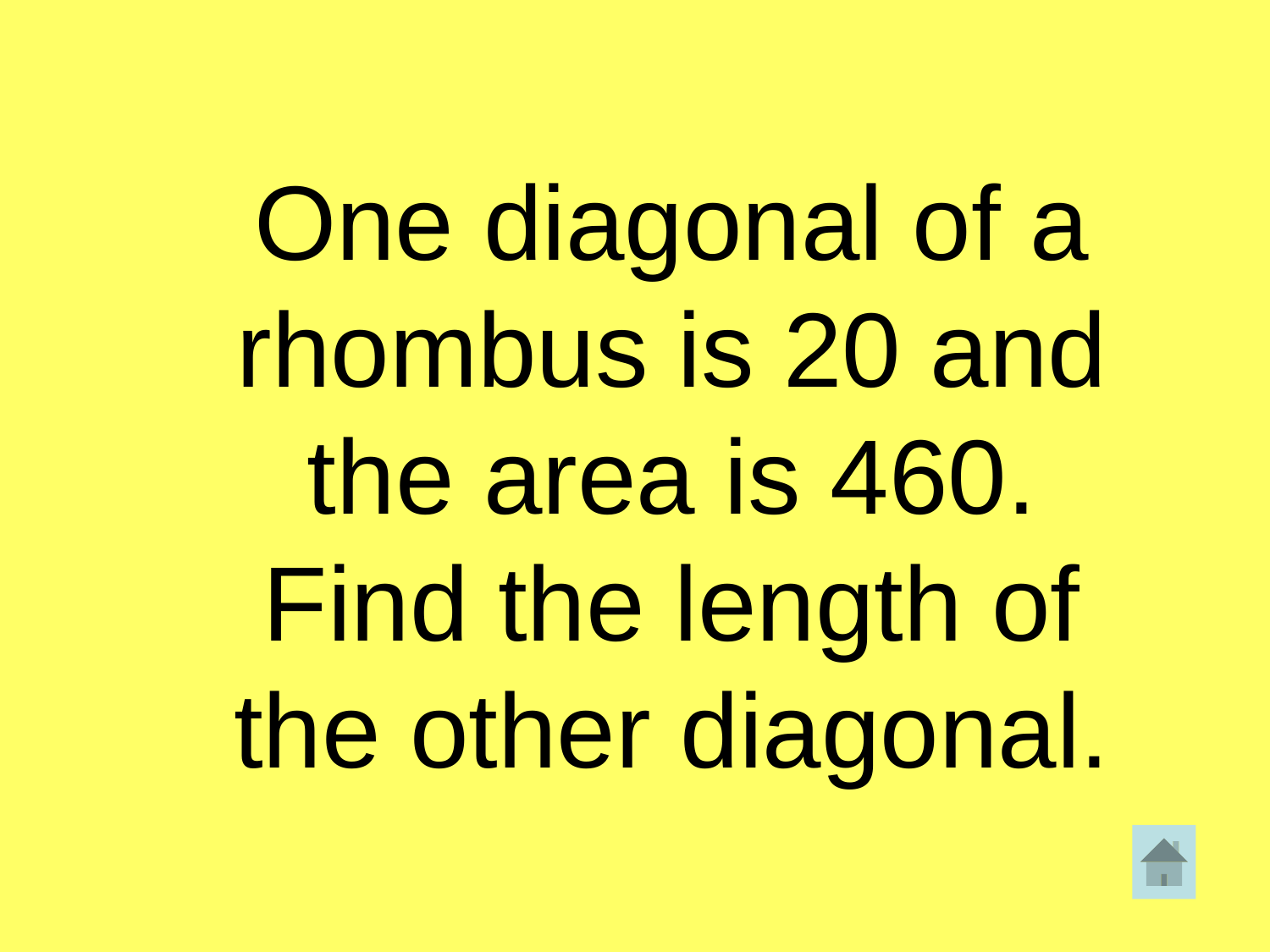

One diagonal of a rhombus is 20 and the area is 460. Find the length of the other diagonal.